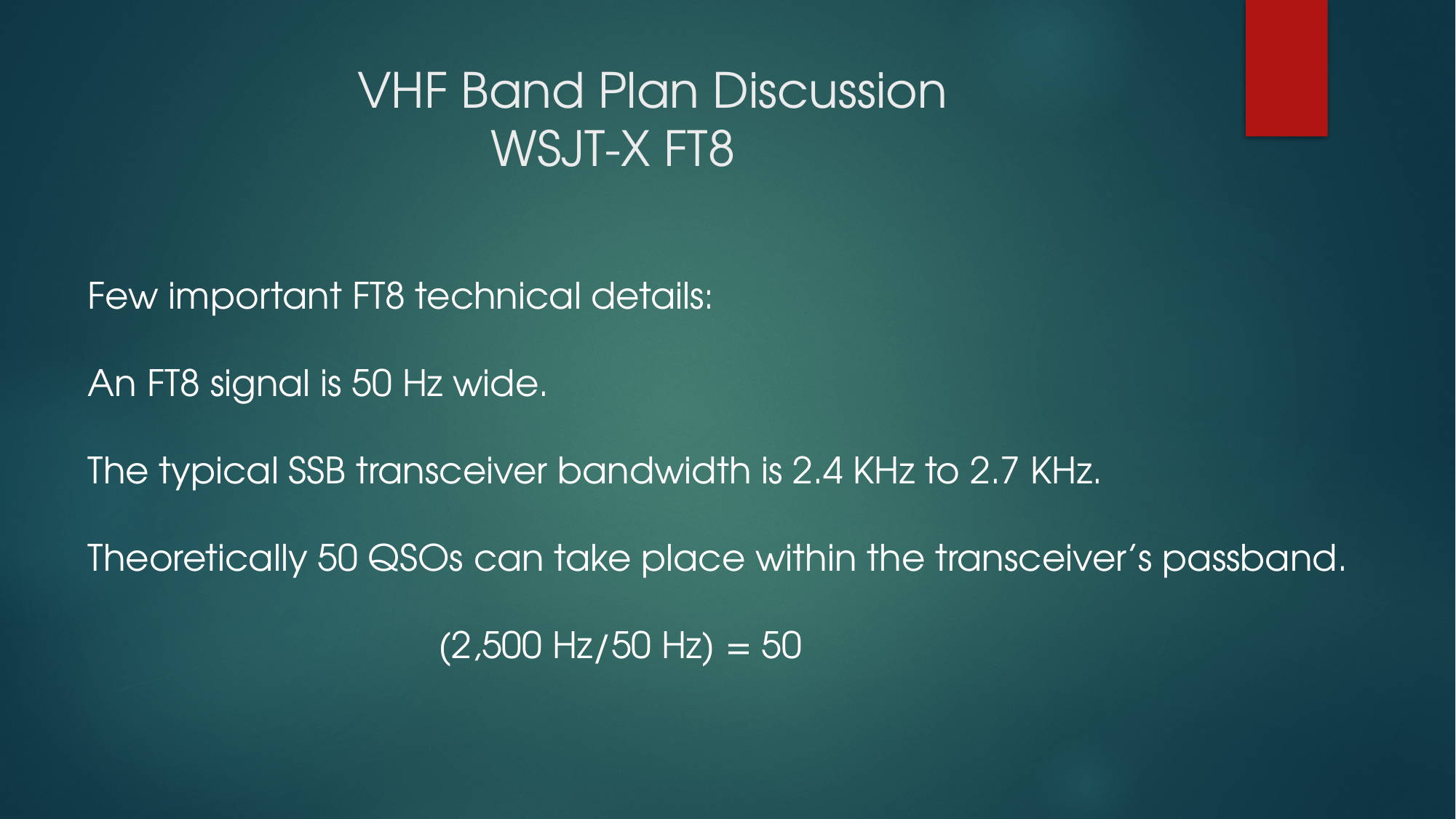

# VHF Band Plan Discussion WSJT-X FT8
Few important FT8 technical details:

An FT8 signal is 50 Hz wide.

The typical SSB transceiver bandwidth is 2.4 KHz to 2.7 KHz.

Theoretically 50 QSOs can take place within the transceiver’s passband.

                                   (2,500 Hz/50 Hz) = 50